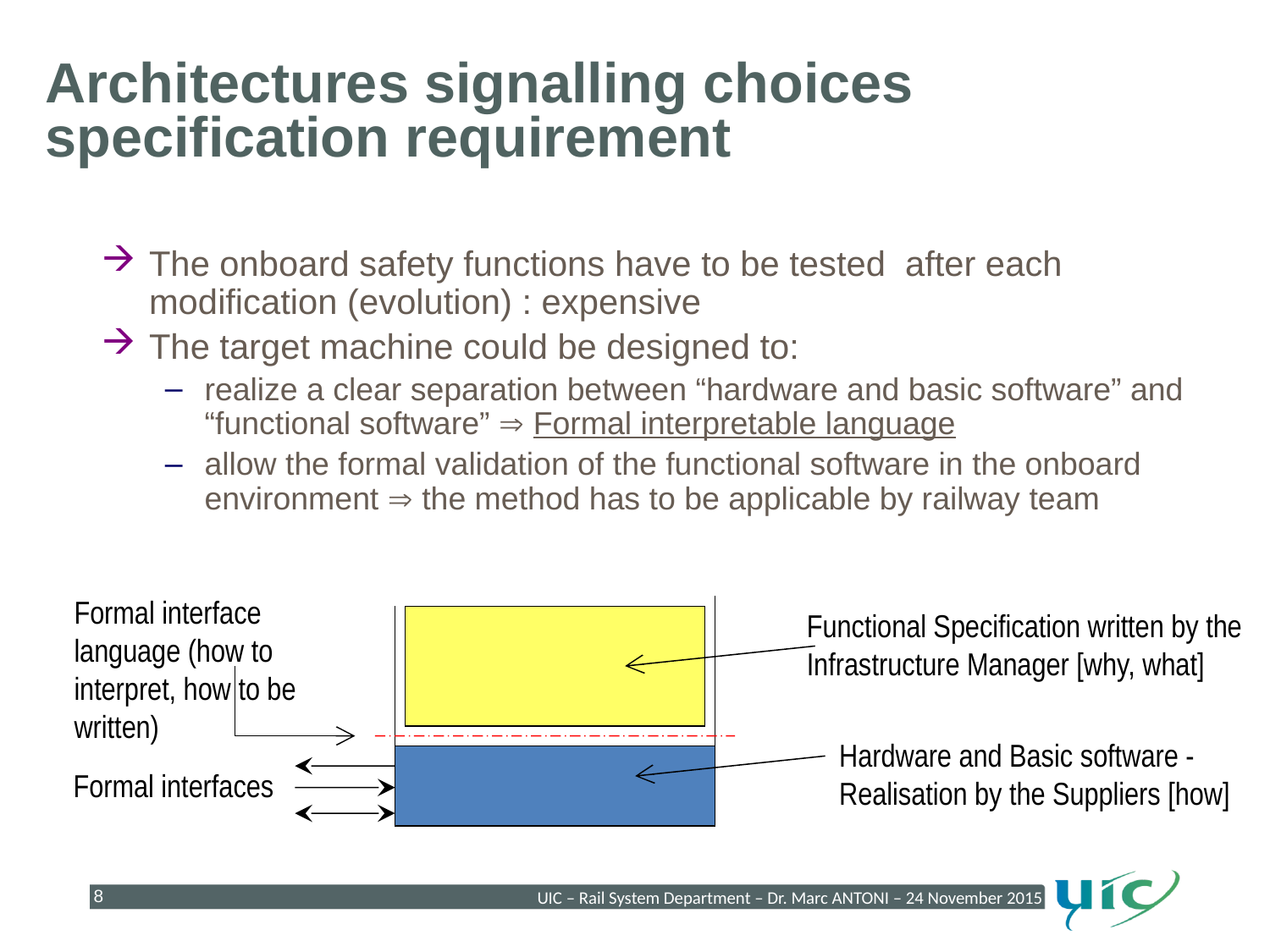

Le débit des lignes
Architectures signalling choices specification requirement
The onboard safety functions have to be tested  after each modification (evolution) : expensive
The target machine could be designed to:
realize a clear separation between “hardware and basic software” and “functional software” ⇒ Formal interpretable language
allow the formal validation of the functional software in the onboard environment ⇒ the method has to be applicable by railway team
Formal interface language (how to interpret, how to be written)

Functional Specification written by the Infrastructure Manager [why, what]

Hardware and Basic software - Realisation by the Suppliers [how]

Formal interfaces
8
UIC – Rail System Department – Dr. Marc ANTONI – 24 November 2015
8